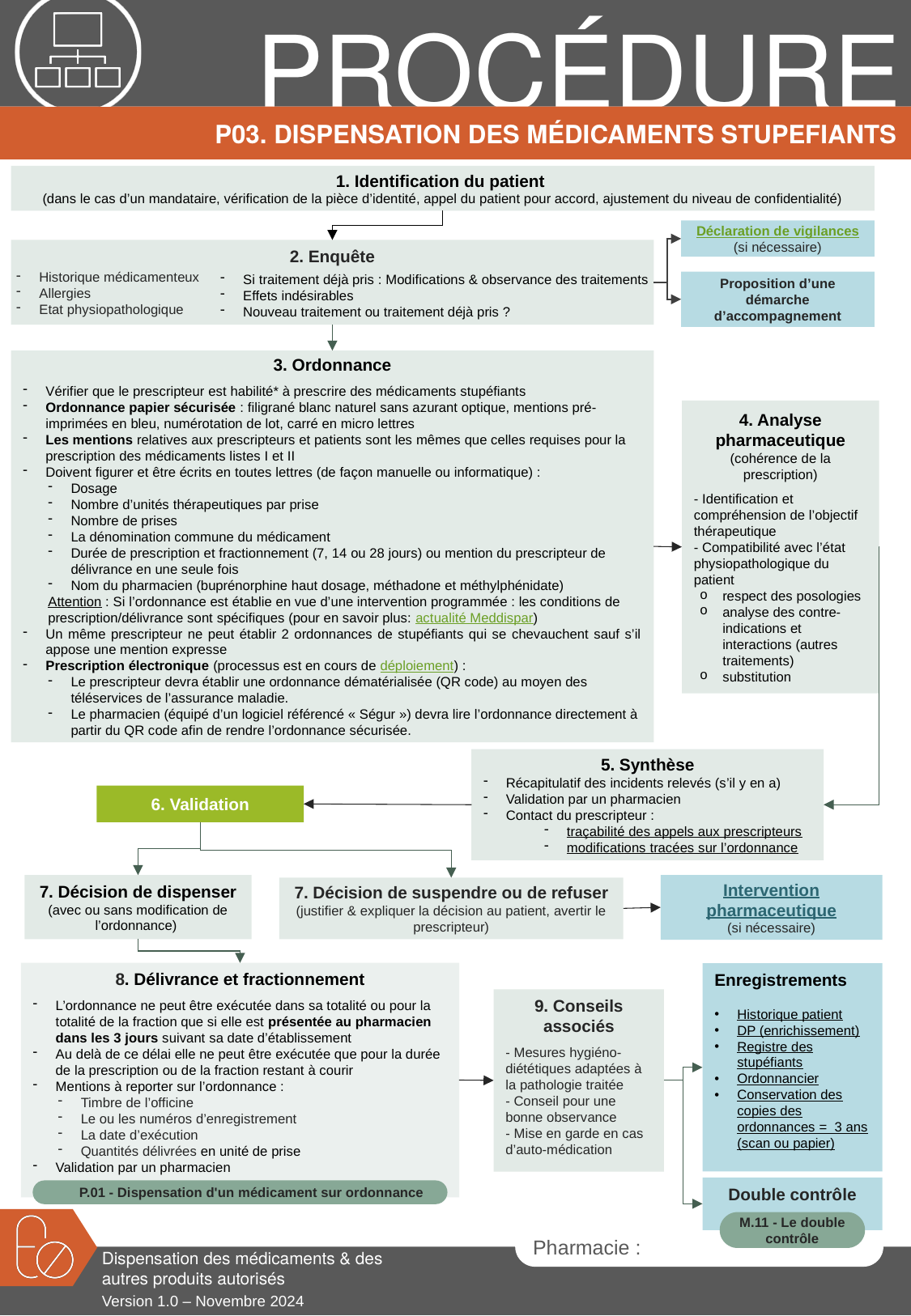

# P03. Dispensation DES médicaments STUPEFIANTS
1. Identification du patient
(dans le cas d’un mandataire, vérification de la pièce d’identité, appel du patient pour accord, ajustement du niveau de confidentialité)
Déclaration de vigilances
(si nécessaire)
2. Enquête
Historique médicamenteux
Allergies
Etat physiopathologique
Si traitement déjà pris : Modifications & observance des traitements
Effets indésirables
Nouveau traitement ou traitement déjà pris ?
Proposition d’une démarche d’accompagnement
3. Ordonnance

Vérifier que le prescripteur est habilité* à prescrire des médicaments stupéfiants
Ordonnance papier sécurisée : filigrané blanc naturel sans azurant optique, mentions pré-imprimées en bleu, numérotation de lot, carré en micro lettres
Les mentions relatives aux prescripteurs et patients sont les mêmes que celles requises pour la prescription des médicaments listes I et II
Doivent figurer et être écrits en toutes lettres (de façon manuelle ou informatique) :
Dosage
Nombre d’unités thérapeutiques par prise
Nombre de prises
La dénomination commune du médicament
Durée de prescription et fractionnement (7, 14 ou 28 jours) ou mention du prescripteur de délivrance en une seule fois
Nom du pharmacien (buprénorphine haut dosage, méthadone et méthylphénidate)
Attention : Si l’ordonnance est établie en vue d’une intervention programmée : les conditions de prescription/délivrance sont spécifiques (pour en savoir plus: actualité Meddispar)
Un même prescripteur ne peut établir 2 ordonnances de stupéfiants qui se chevauchent sauf s’il appose une mention expresse
Prescription électronique (processus est en cours de déploiement) :
Le prescripteur devra établir une ordonnance dématérialisée (QR code) au moyen des téléservices de l’assurance maladie.
Le pharmacien (équipé d’un logiciel référencé « Ségur ») devra lire l’ordonnance directement à partir du QR code afin de rendre l’ordonnance sécurisée.
4. Analyse pharmaceutique (cohérence de la prescription)

- Identification et compréhension de l’objectif thérapeutique
- Compatibilité avec l’état physiopathologique du patient
respect des posologies
analyse des contre-indications et interactions (autres traitements)
substitution
5. Synthèse
Récapitulatif des incidents relevés (s’il y en a)
Validation par un pharmacien
Contact du prescripteur :
traçabilité des appels aux prescripteurs
modifications tracées sur l’ordonnance
6. Validation
Intervention pharmaceutique
(si nécessaire)
7. Décision de dispenser (avec ou sans modification de l’ordonnance)
7. Décision de suspendre ou de refuser (justifier & expliquer la décision au patient, avertir le prescripteur)
8. Délivrance et fractionnement

L’ordonnance ne peut être exécutée dans sa totalité ou pour la totalité de la fraction que si elle est présentée au pharmacien dans les 3 jours suivant sa date d’établissement
Au delà de ce délai elle ne peut être exécutée que pour la durée de la prescription ou de la fraction restant à courir
Mentions à reporter sur l’ordonnance :
Timbre de l’officine
Le ou les numéros d’enregistrement
La date d’exécution
Quantités délivrées en unité de prise
Validation par un pharmacien
Enregistrements

Historique patient
DP (enrichissement)
Registre des stupéfiants
Ordonnancier
Conservation des copies des ordonnances =  3 ans (scan ou papier)
9. Conseils associés

- Mesures hygiéno-diététiques adaptées à la pathologie traitée
- Conseil pour une bonne observance
- Mise en garde en cas d’auto-médication
Double contrôle
      P.01 - Dispensation d'un médicament sur ordonnance
M.11 - Le double contrôle